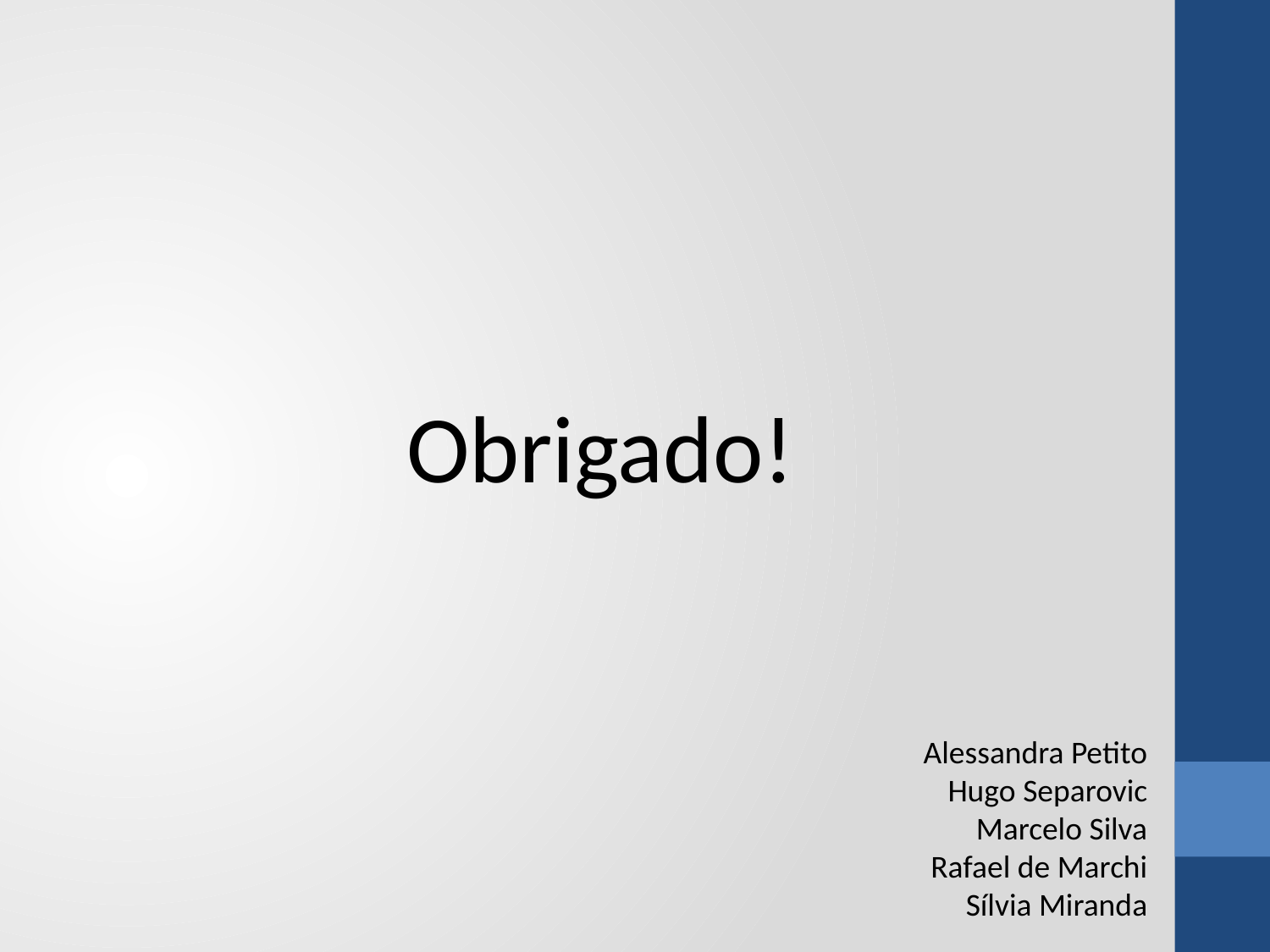

#

Obrigado!
Alessandra Petito
Hugo Separovic
Marcelo Silva
Rafael de Marchi
Sílvia Miranda